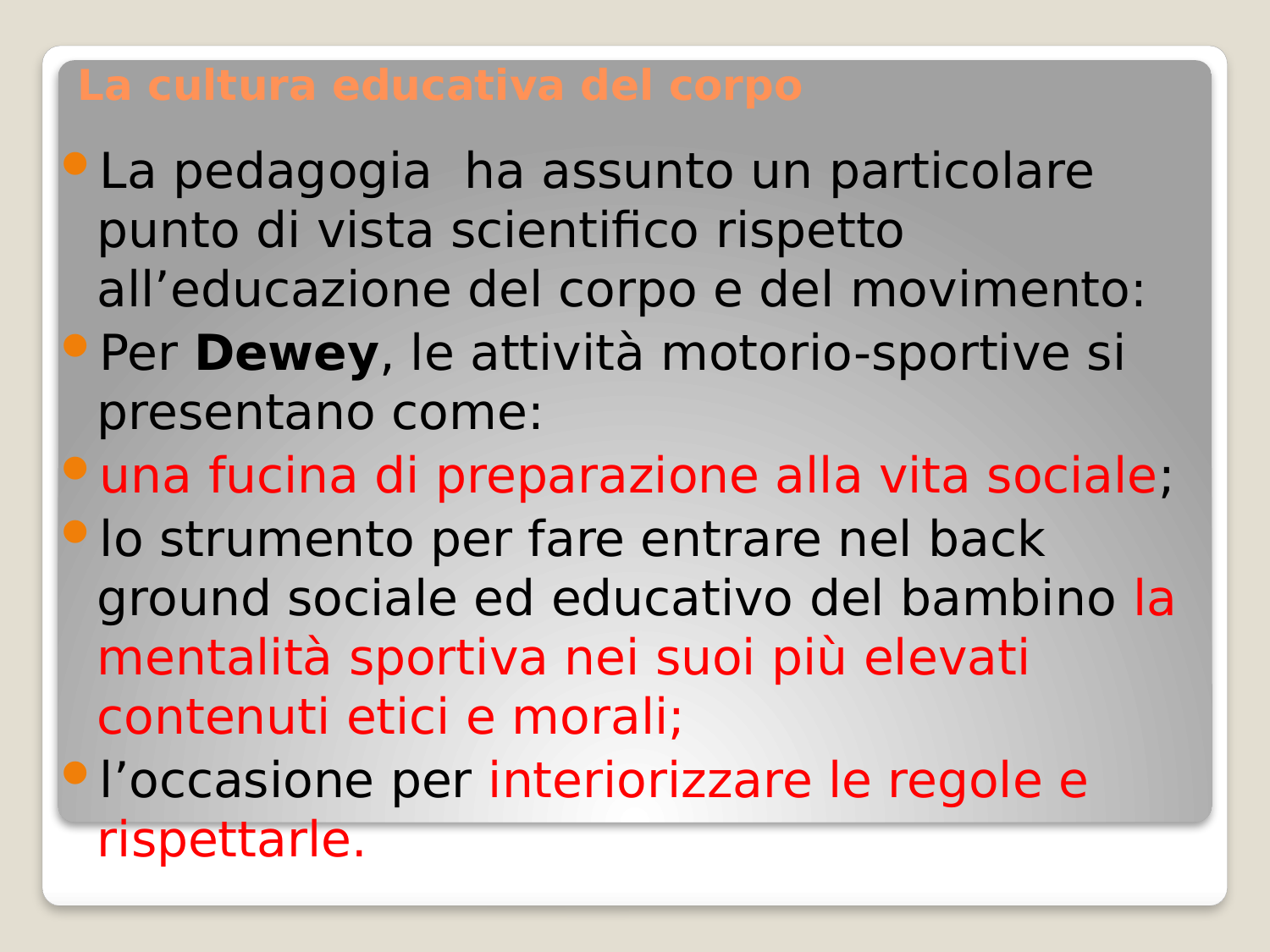

# La cultura educativa del corpo
La pedagogia  ha assunto un particolare punto di vista scientifico rispetto all’educazione del corpo e del movimento:
Per Dewey, le attività motorio-sportive si presentano come:
una fucina di preparazione alla vita sociale;
lo strumento per fare entrare nel back ground sociale ed educativo del bambino la mentalità sportiva nei suoi più elevati contenuti etici e morali;
l’occasione per interiorizzare le regole e rispettarle.